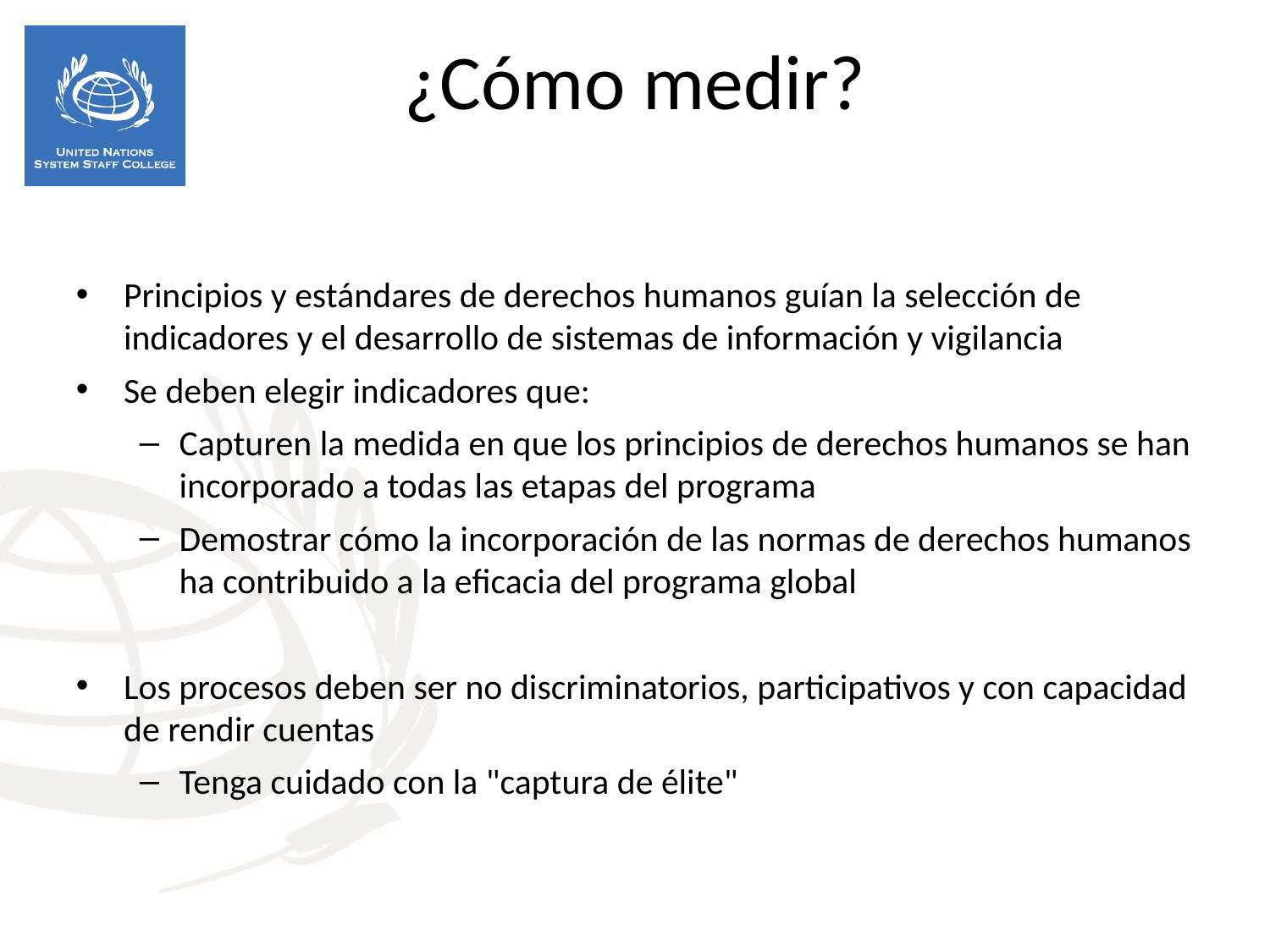

¿Cómo medir?
Principios y estándares de derechos humanos guían la selección de indicadores y el desarrollo de sistemas de información y vigilancia
Se deben elegir indicadores que:
Capturen la medida en que los principios de derechos humanos se han incorporado a todas las etapas del programa
Demostrar cómo la incorporación de las normas de derechos humanos ha contribuido a la eficacia del programa global

Los procesos deben ser no discriminatorios, participativos y con capacidad de rendir cuentas
Tenga cuidado con la "captura de élite"